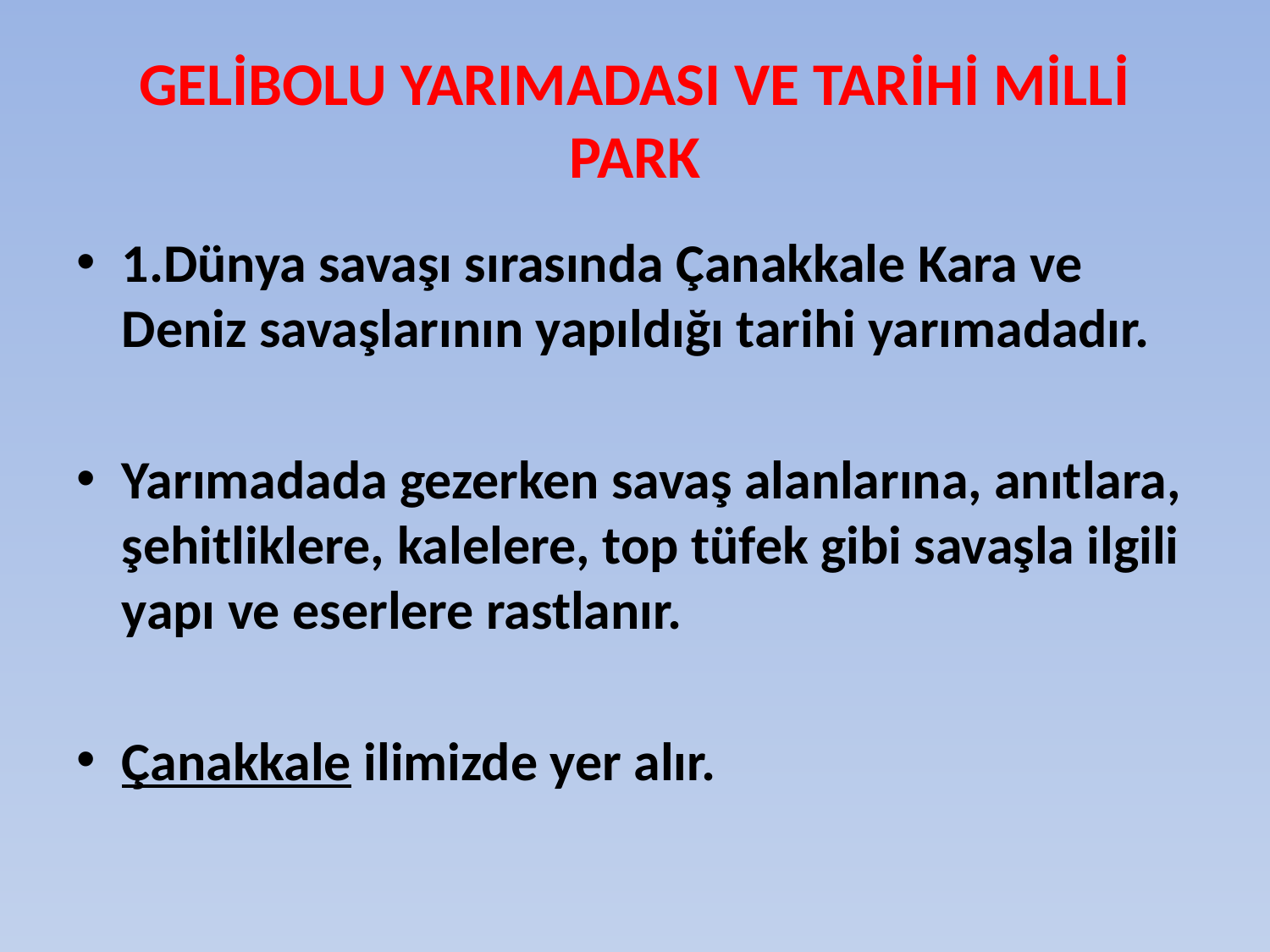

# GELİBOLU YARIMADASI VE TARİHİ MİLLİ PARK
1.Dünya savaşı sırasında Çanakkale Kara ve Deniz savaşlarının yapıldığı tarihi yarımadadır.

Yarımadada gezerken savaş alanlarına, anıtlara, şehitliklere, kalelere, top tüfek gibi savaşla ilgili yapı ve eserlere rastlanır.

Çanakkale ilimizde yer alır.